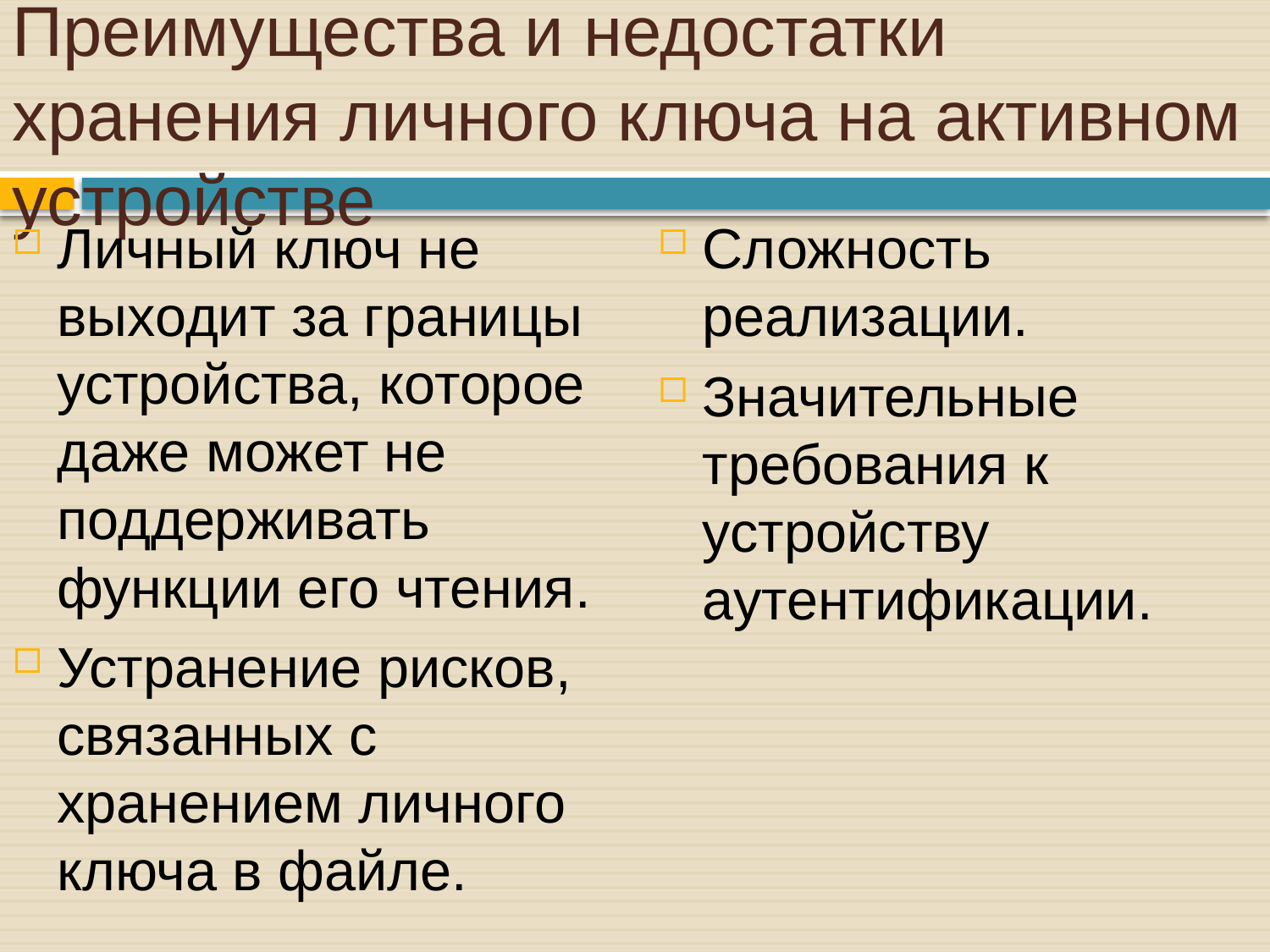

# Преимущества и недостатки хранения личного ключа на активном устройстве
Личный ключ не выходит за границы устройства, которое даже может не поддерживать функции его чтения.
Устранение рисков, связанных с хранением личного ключа в файле.
Сложность реализации.
Значительные требования к устройству аутентификации.